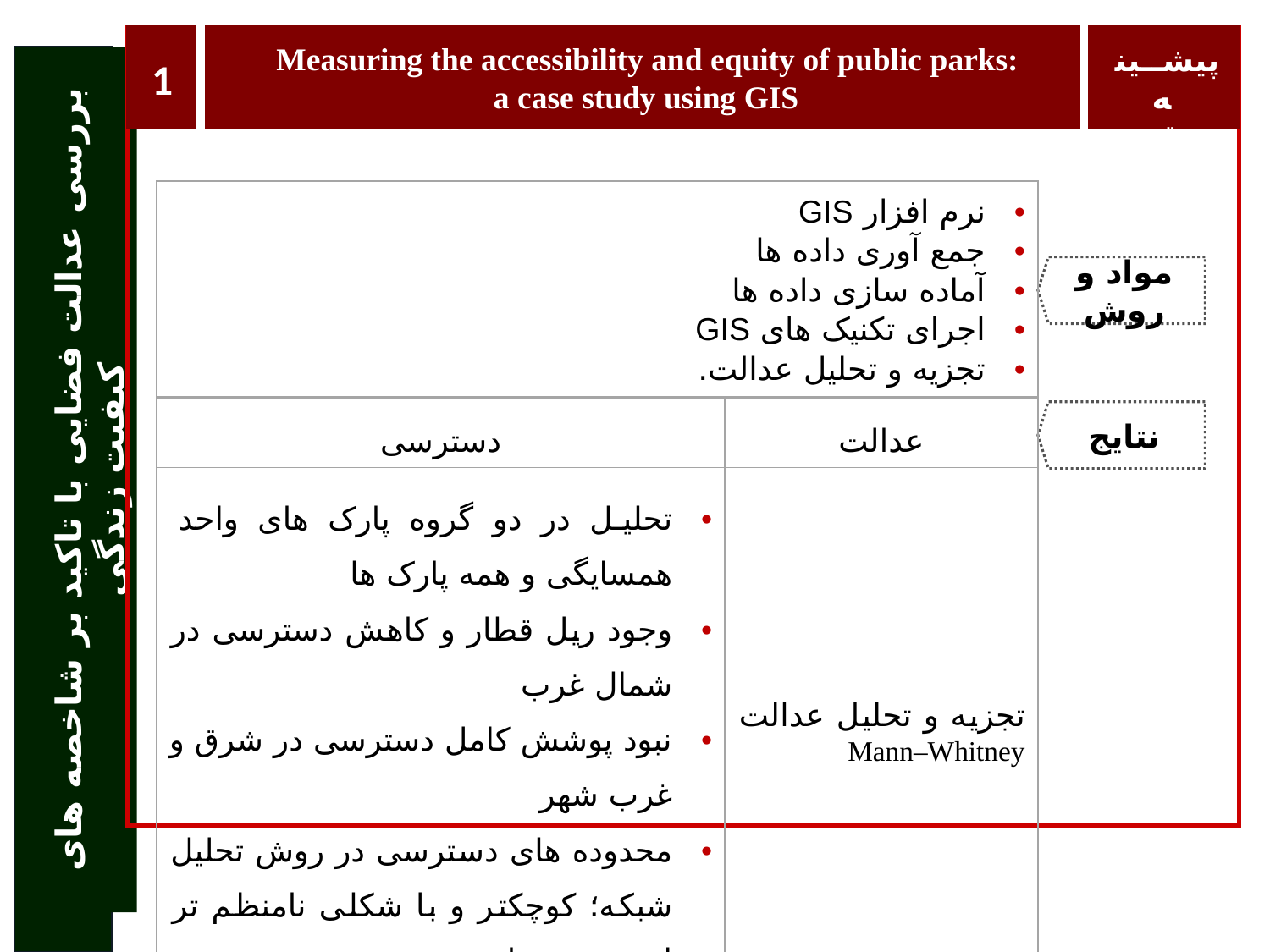

Measuring the accessibility and equity of public parks:
                                            a case study using GIS
پیشــینه
تحقیق

بررسی عدالت فضایی با تاکید بر شاخصه های کیفیت زندگی
1
| نرم افزار GIS جمع آوری داده ها آماده سازی داده ها اجرای تکنیک های GIS تجزیه و تحلیل عدالت. |  |
| --- | --- |
| دسترسی | عدالت |
| تحلیل در دو گروه پارک های واحد همسایگی و همه پارک ها وجود ریل قطار و کاهش دسترسی در شمال غرب نبود پوشش کامل دسترسی در شرق و غرب شهر محدوده های دسترسی در روش تحلیل شبکه؛ کوچکتر و با شکلی نامنظم تر از روش شعاع بودند. | تجزیه و تحلیل عدالت Mann–Whitney |
مواد و روش
نتایج